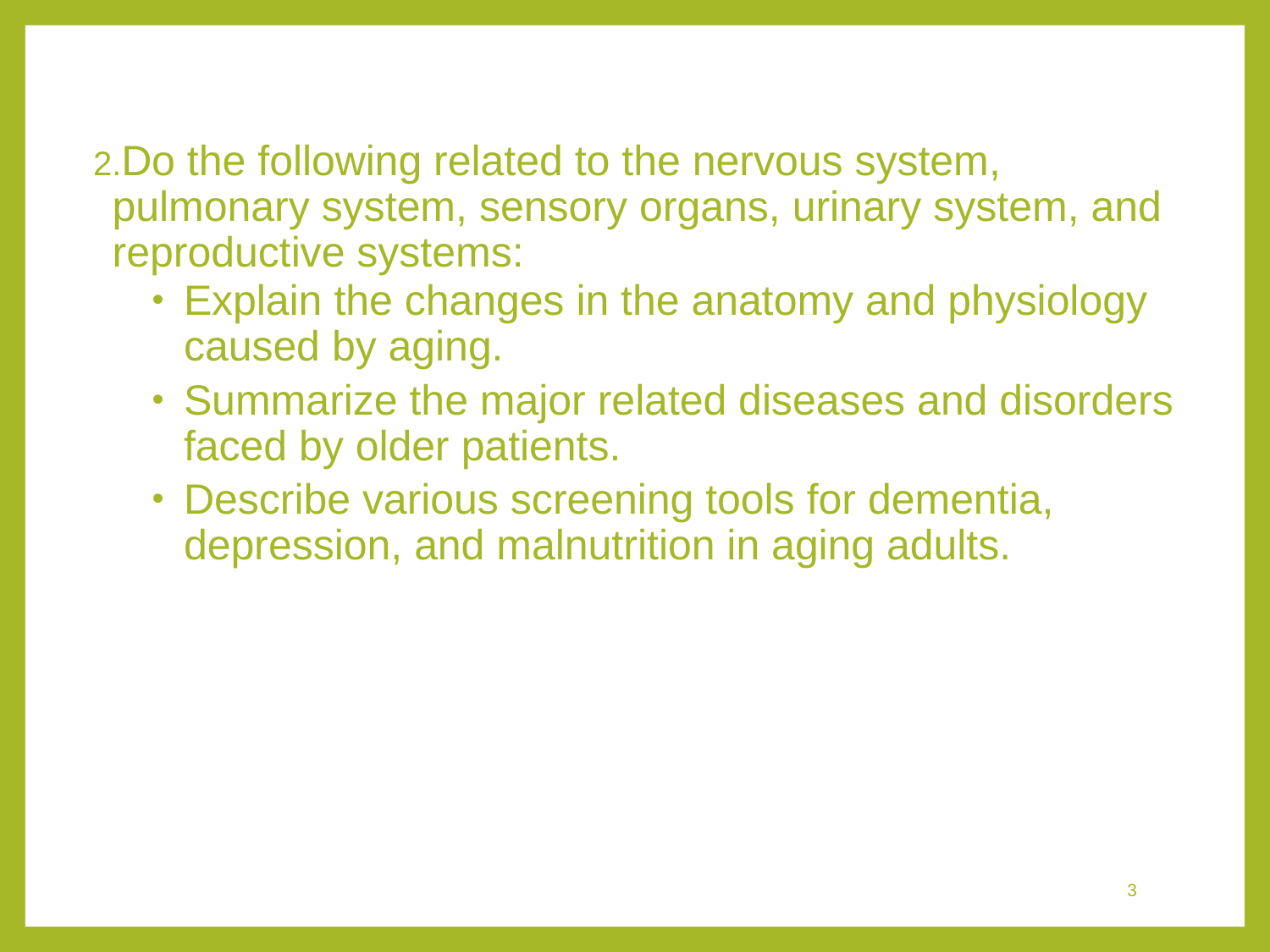

Do the following related to the nervous system, pulmonary system, sensory organs, urinary system, and reproductive systems:
Explain the changes in the anatomy and physiology caused by aging.
Summarize the major related diseases and disorders faced by older patients.
Describe various screening tools for dementia, depression, and malnutrition in aging adults.
3